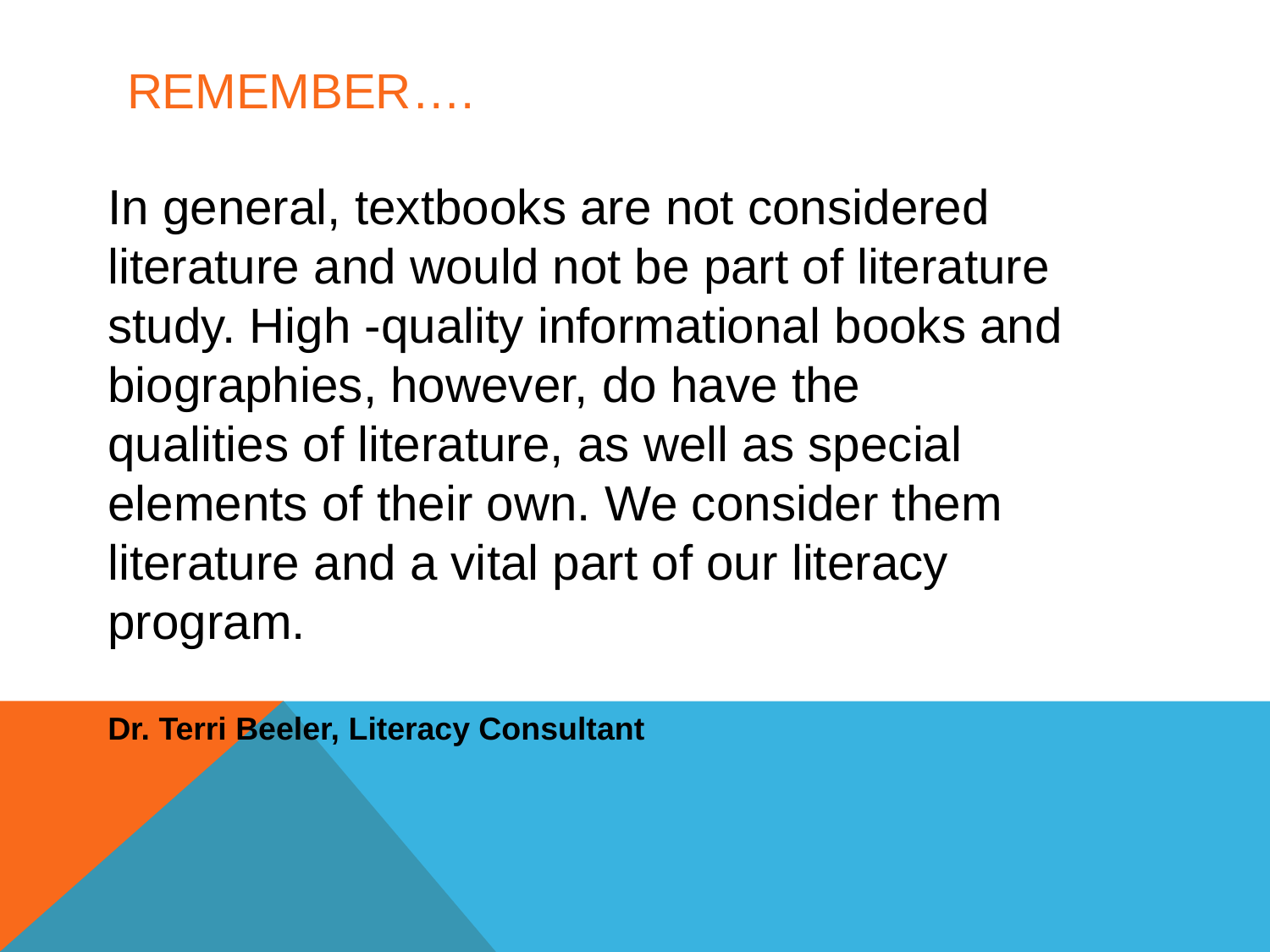

# Remember….
In general, textbooks are not considered literature and would not be part of literature
study. High -quality informational books and biographies, however, do have the
qualities of literature, as well as special elements of their own. We consider them
literature and a vital part of our literacy program.

Dr. Terri Beeler, Literacy Consultant